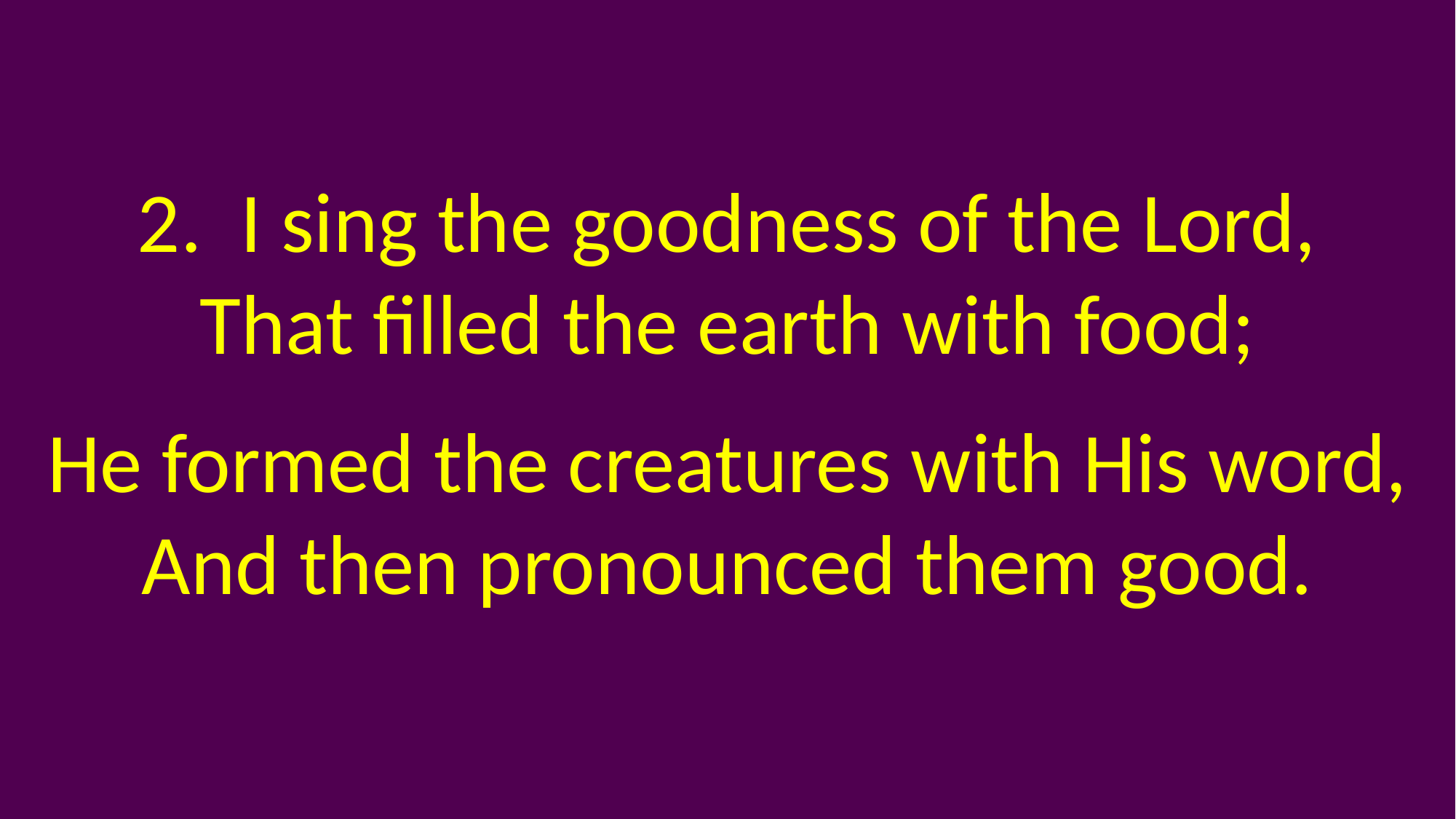

2.  I sing the goodness of the Lord,
That filled the earth with food;
He formed the creatures with His word,
And then pronounced them good.